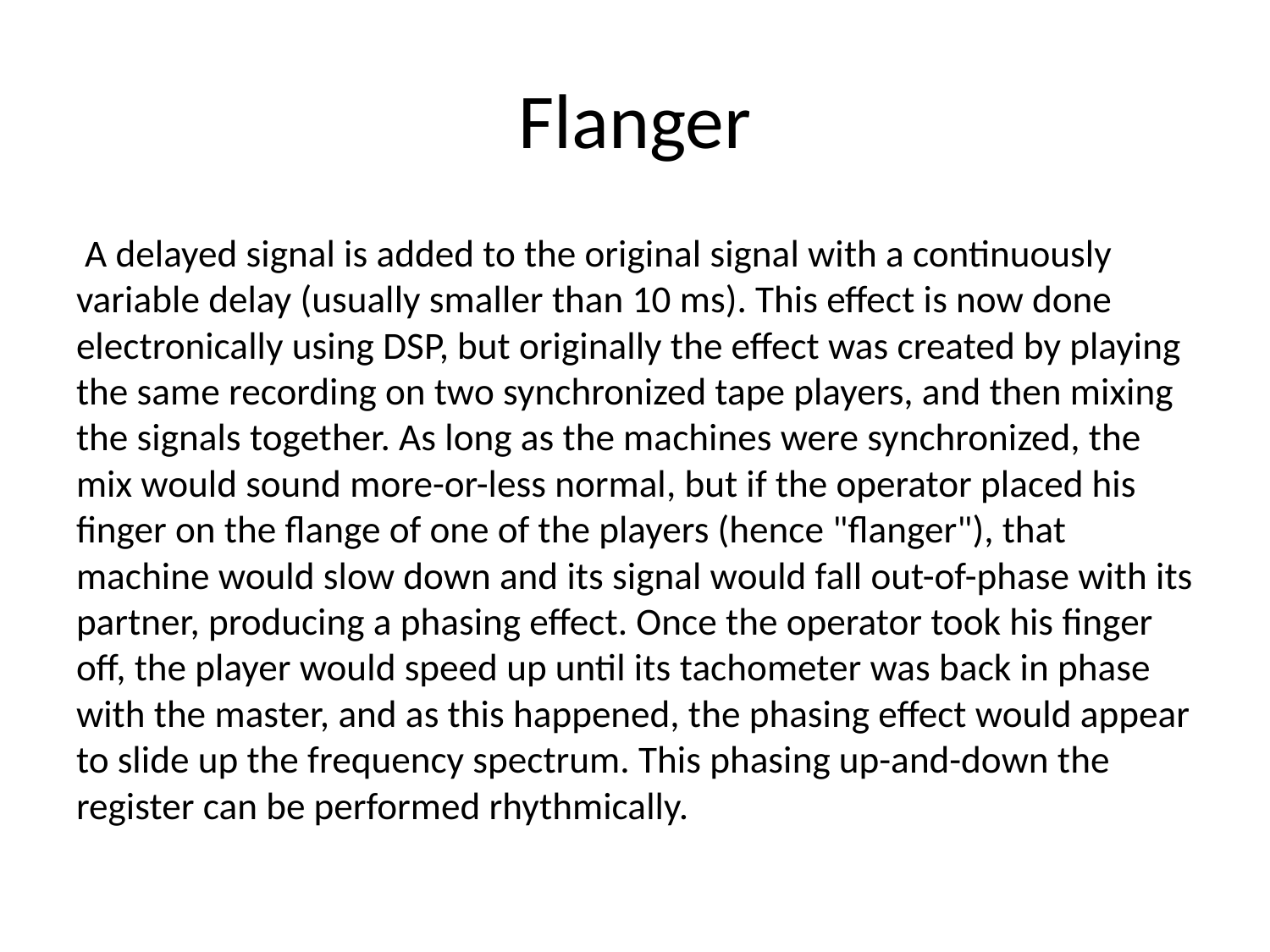

# Flanger
 A delayed signal is added to the original signal with a continuously variable delay (usually smaller than 10 ms). This effect is now done electronically using DSP, but originally the effect was created by playing the same recording on two synchronized tape players, and then mixing the signals together. As long as the machines were synchronized, the mix would sound more-or-less normal, but if the operator placed his finger on the flange of one of the players (hence "flanger"), that machine would slow down and its signal would fall out-of-phase with its partner, producing a phasing effect. Once the operator took his finger off, the player would speed up until its tachometer was back in phase with the master, and as this happened, the phasing effect would appear to slide up the frequency spectrum. This phasing up-and-down the register can be performed rhythmically.